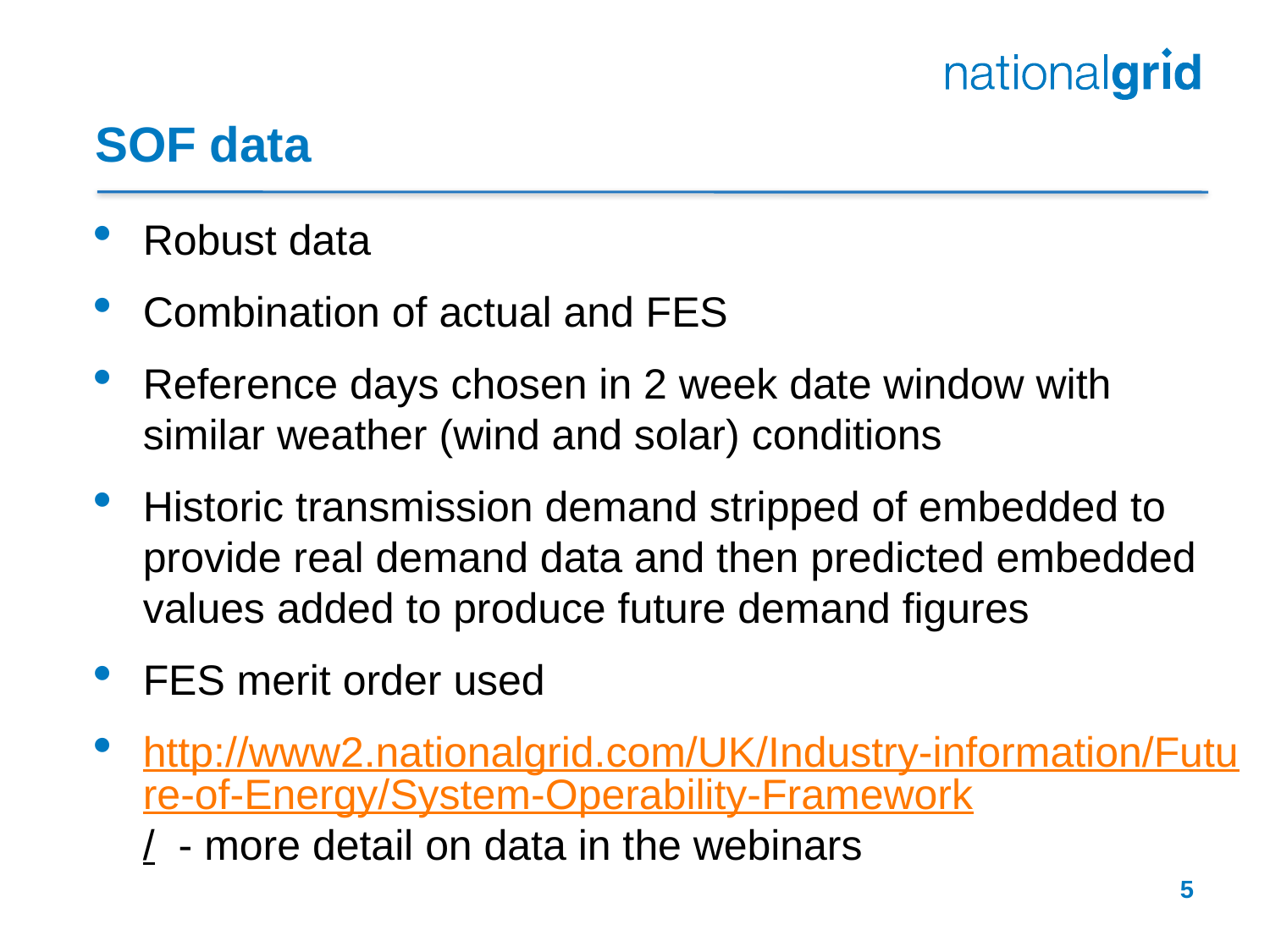

# SOF data
Robust data
Combination of actual and FES
Reference days chosen in 2 week date window with similar weather (wind and solar) conditions
Historic transmission demand stripped of embedded to provide real demand data and then predicted embedded values added to produce future demand figures
FES merit order used
http://www2.nationalgrid.com/UK/Industry-information/Future-of-Energy/System-Operability-Framework/  - more detail on data in the webinars
5